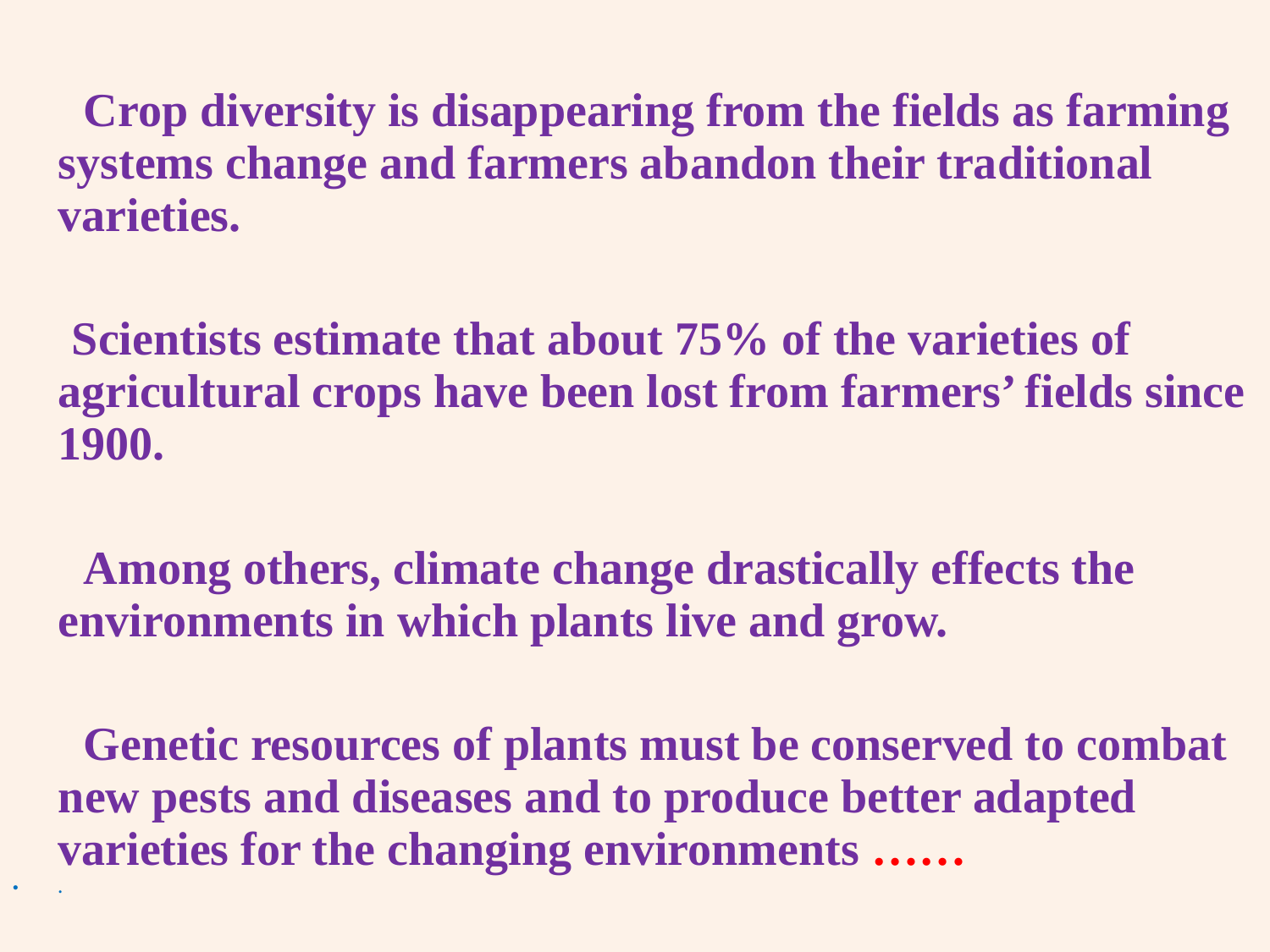

Crop diversity is disappearing from the fields as farming systems change and farmers abandon their traditional varieties.

     Scientists estimate that about 75% of the varieties of agricultural crops have been lost from farmers’ fields since 1900.

      Among others, climate change drastically effects the environments in which plants live and grow.

      Genetic resources of plants must be conserved to combat new pests and diseases and to produce better adapted varieties for the changing environments ……
.